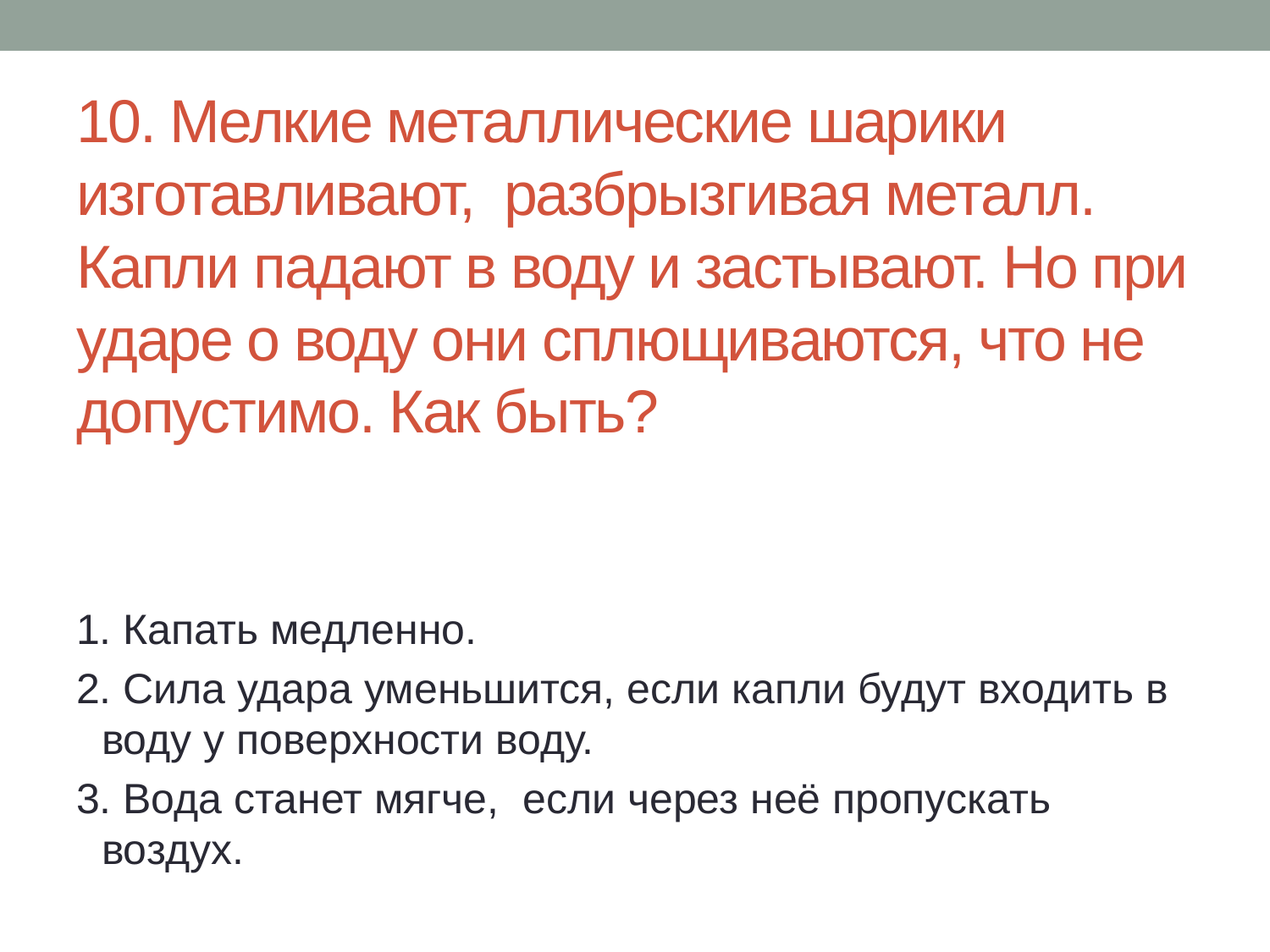

# 10. Мелкие металлические шарики изготавливают,  разбрызгивая металл. Капли падают в воду и застывают. Но при ударе о воду они сплющиваются, что не допустимо. Как быть?
1. Капать медленно.
2. Сила удара уменьшится, если капли будут входить в воду у поверхности воду.
3. Вода станет мягче,  если через неё пропускать воздух.